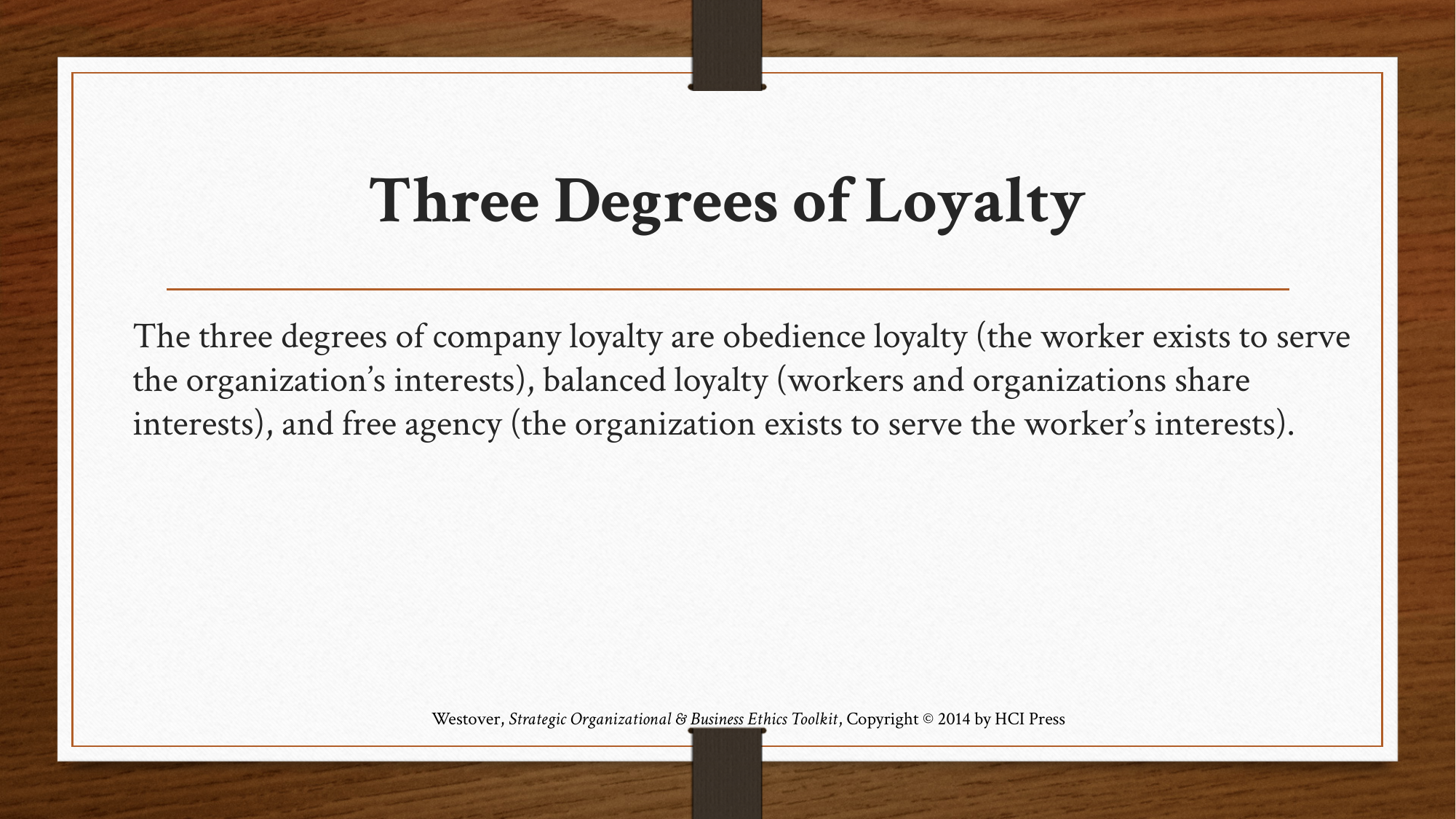

# Three Degrees of Loyalty
The three degrees of company loyalty are obedience loyalty (the worker exists to serve the organization’s interests), balanced loyalty (workers and organizations share interests), and free agency (the organization exists to serve the worker’s interests).
Westover, Strategic Organizational & Business Ethics Toolkit, Copyright © 2014 by HCI Press